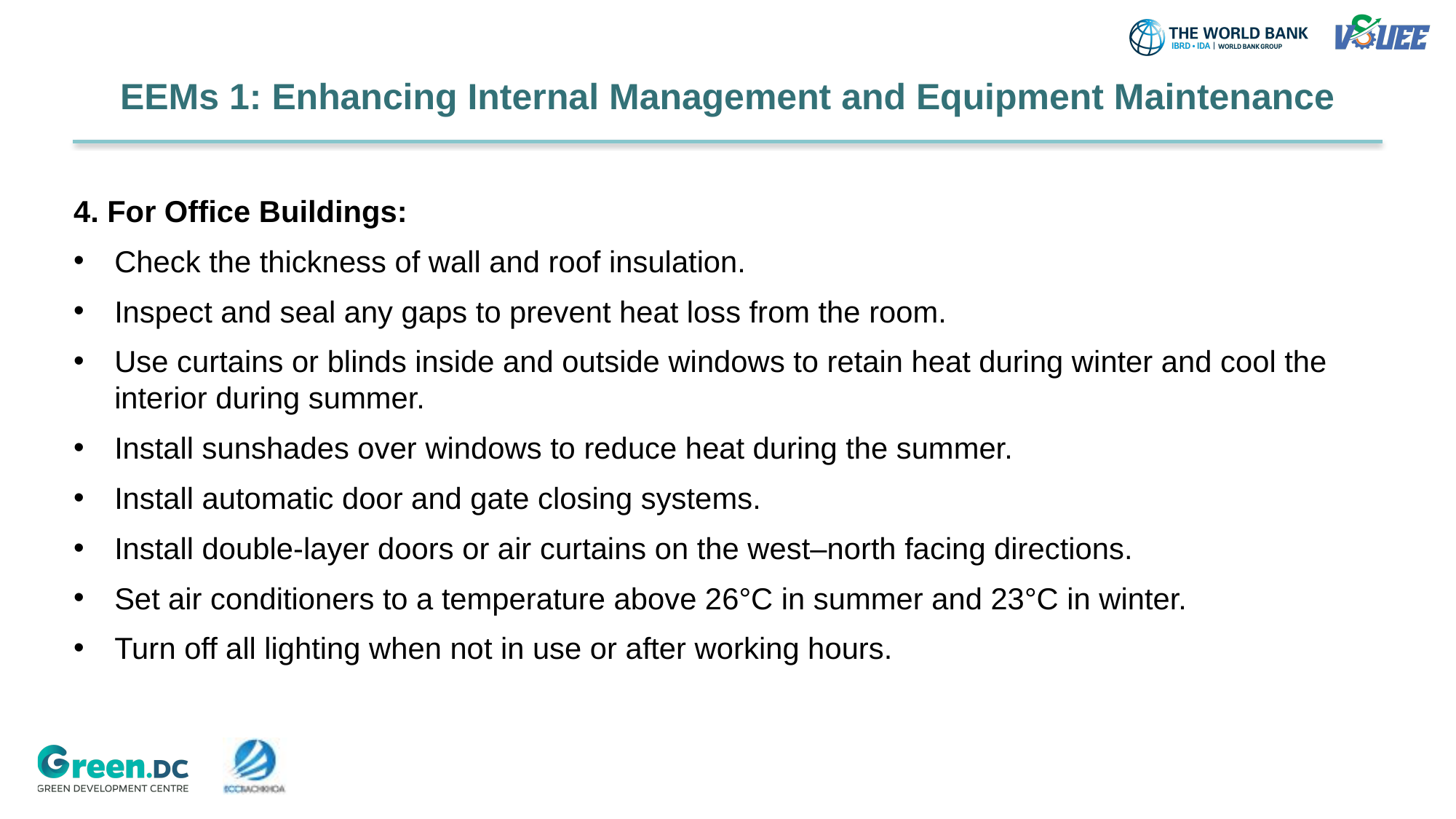

# EEMs 1: Enhancing Internal Management and Equipment Maintenance
4. For Office Buildings:
Check the thickness of wall and roof insulation.
Inspect and seal any gaps to prevent heat loss from the room.
Use curtains or blinds inside and outside windows to retain heat during winter and cool the interior during summer.
Install sunshades over windows to reduce heat during the summer.
Install automatic door and gate closing systems.
Install double-layer doors or air curtains on the west–north facing directions.
Set air conditioners to a temperature above 26°C in summer and 23°C in winter.
Turn off all lighting when not in use or after working hours.